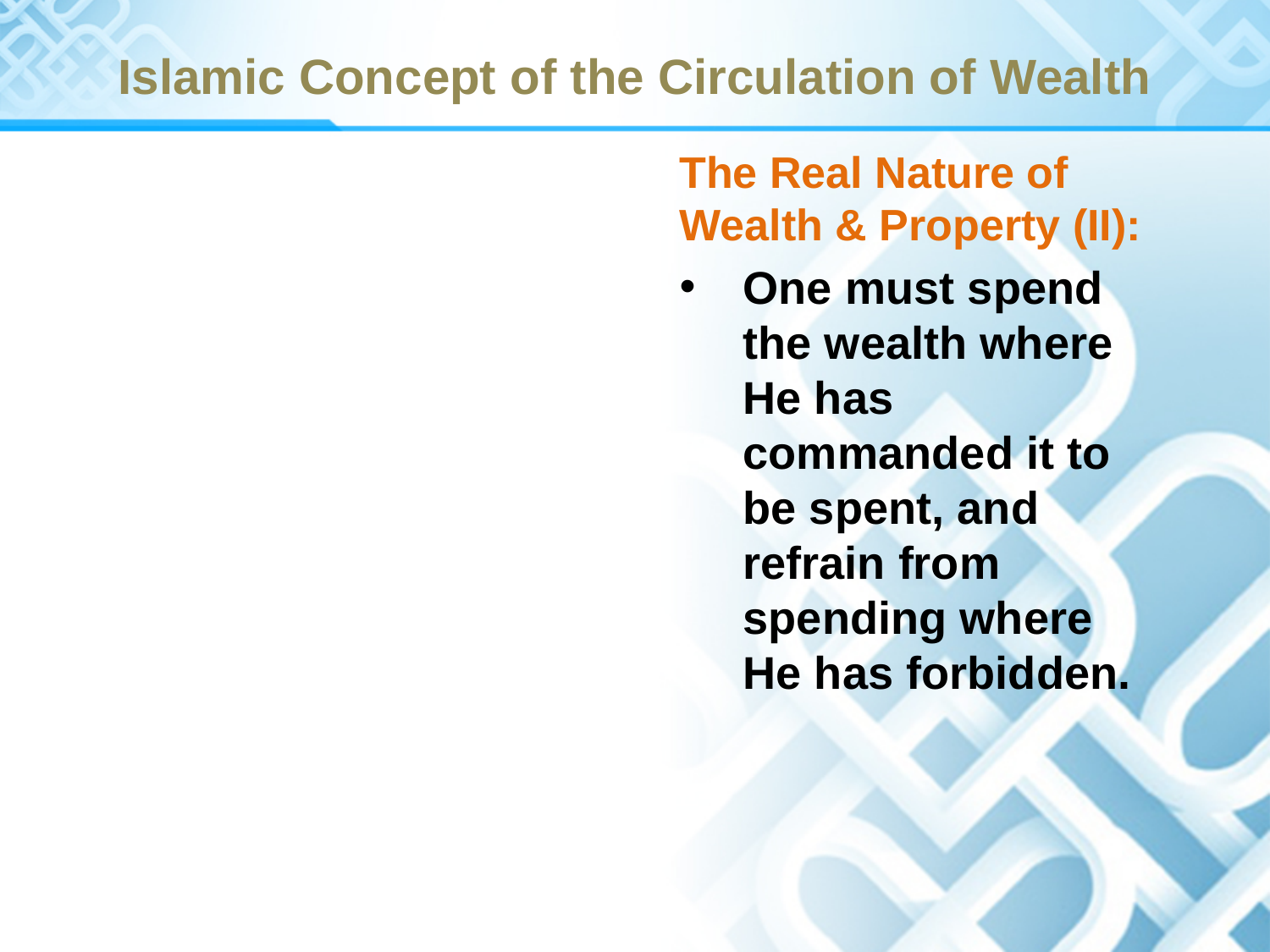

# Islamic Concept of the Circulation of Wealth
The Real Nature of Wealth & Property (II):
One must spend the wealth where He has commanded it to be spent, and refrain from spending where He has forbidden.